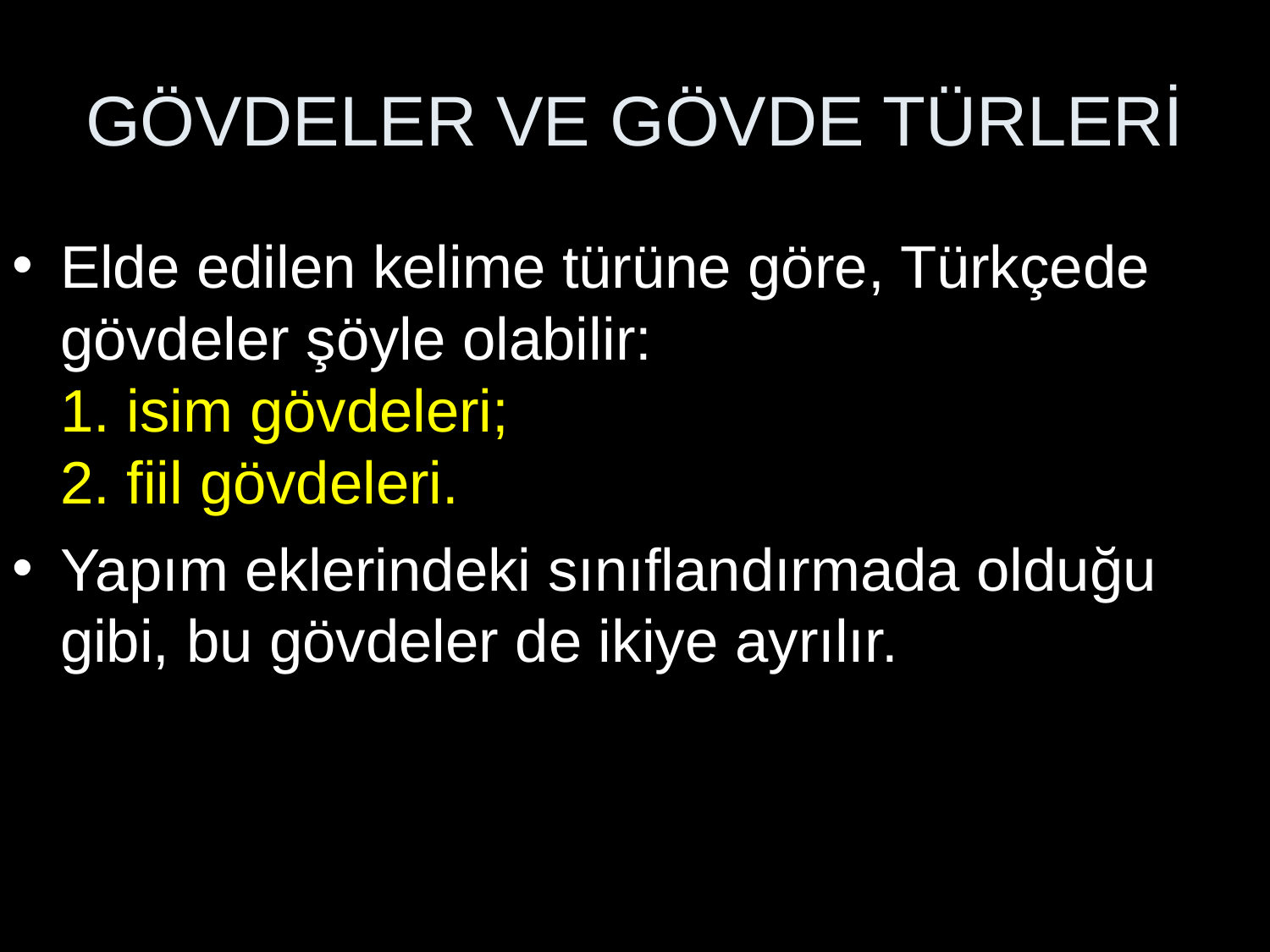

# GÖVDELER VE GÖVDE TÜRLERİ
Elde edilen kelime türüne göre, Türkçede gövdeler şöyle olabilir:
1. isim gövdeleri;
2. fiil gövdeleri.
Yapım eklerindeki sınıflandırmada olduğu gibi, bu gövdeler de ikiye ayrılır.